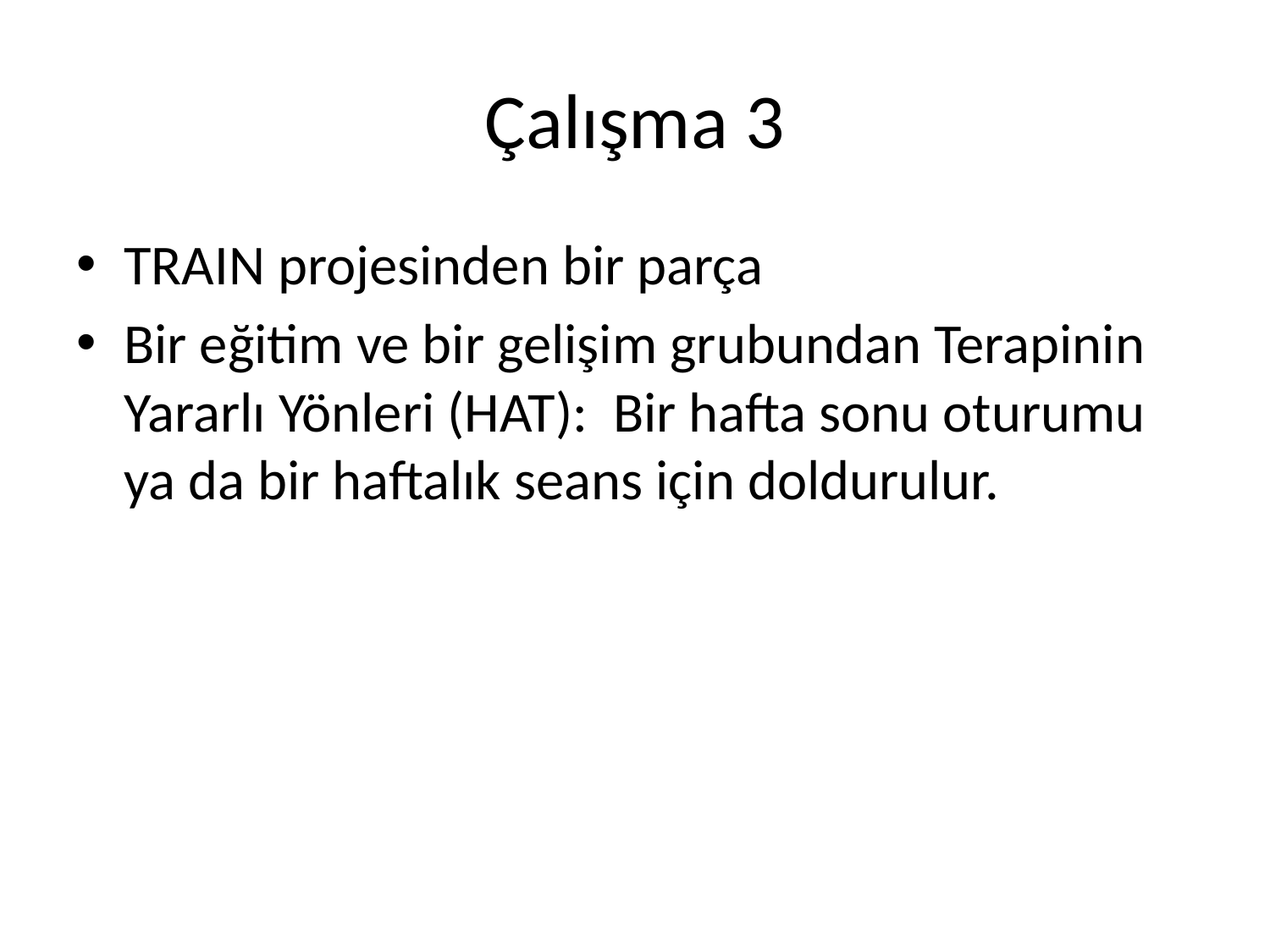

# Çalışma 3
TRAIN projesinden bir parça
Bir eğitim ve bir gelişim grubundan Terapinin Yararlı Yönleri (HAT):  Bir hafta sonu oturumu ya da bir haftalık seans için doldurulur.